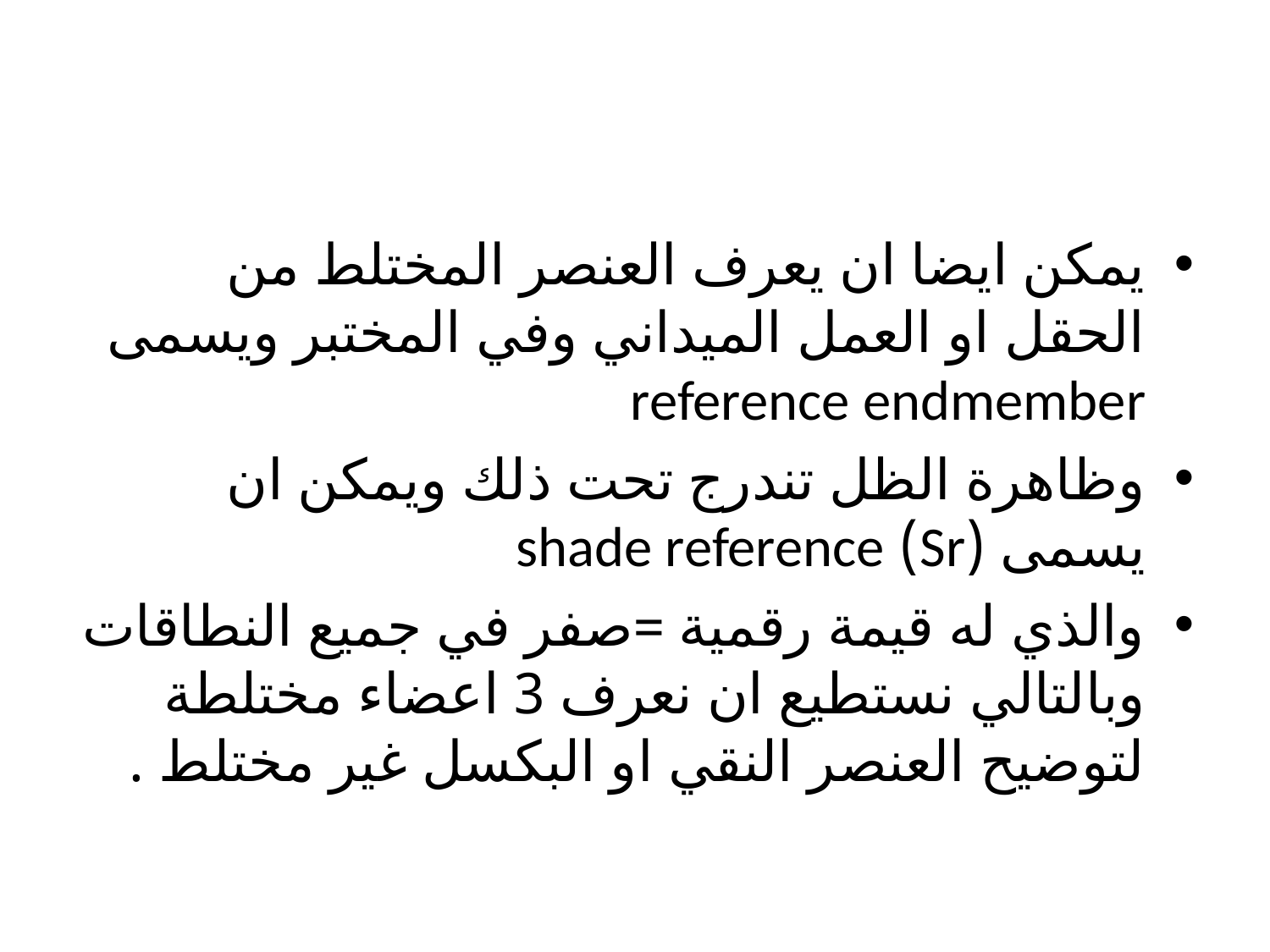

يمكن ايضا ان يعرف العنصر المختلط من الحقل او العمل الميداني وفي المختبر ويسمى reference endmember
وظاهرة الظل تندرج تحت ذلك ويمكن ان يسمى (Sr) shade reference
والذي له قيمة رقمية =صفر في جميع النطاقات وبالتالي نستطيع ان نعرف 3 اعضاء مختلطة لتوضيح العنصر النقي او البكسل غير مختلط .